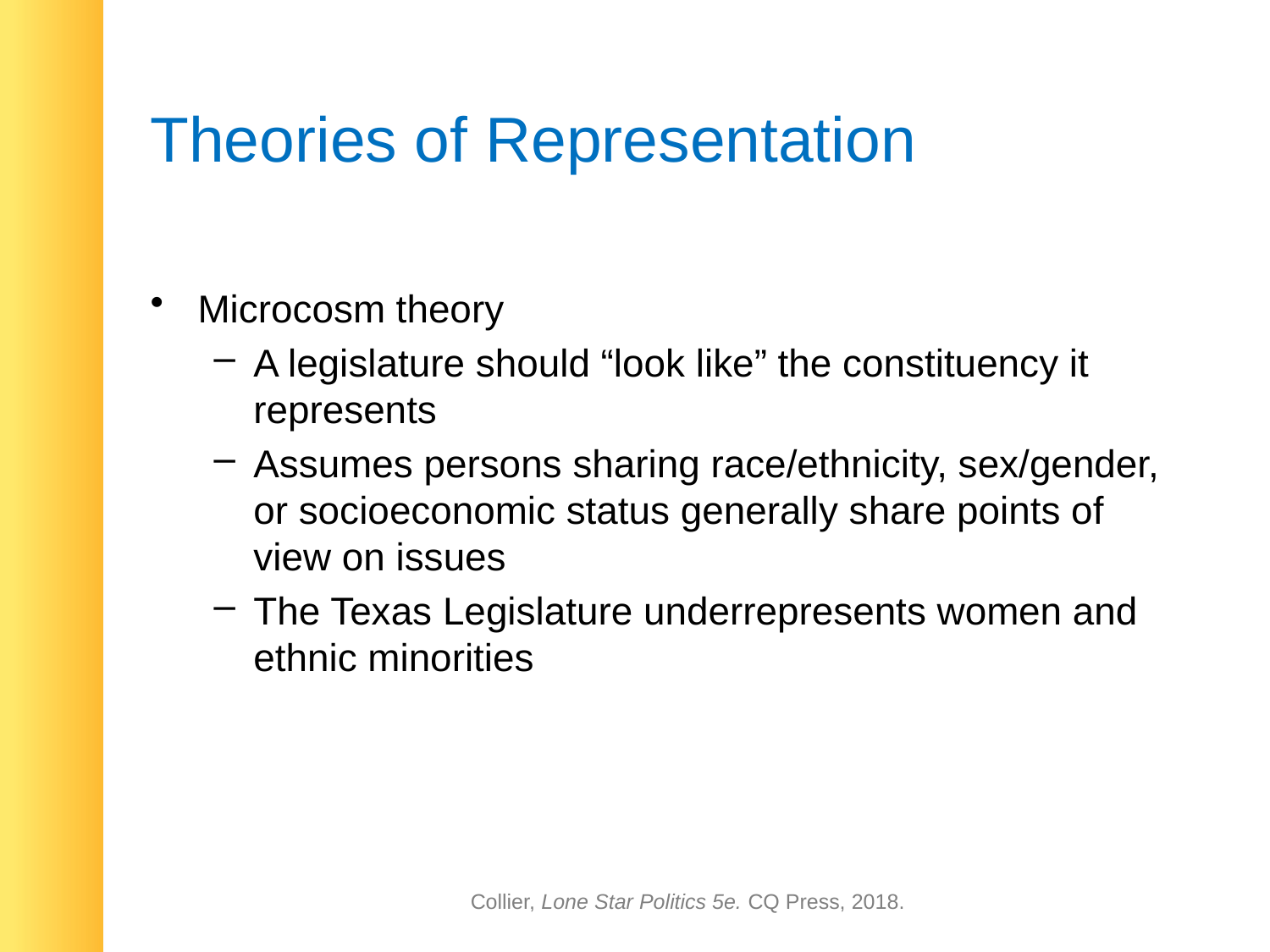

# Theories of Representation
Microcosm theory
A legislature should “look like” the constituency it represents
Assumes persons sharing race/ethnicity, sex/gender, or socioeconomic status generally share points of view on issues
The Texas Legislature underrepresents women and ethnic minorities
Collier, Lone Star Politics 5e. CQ Press, 2018.